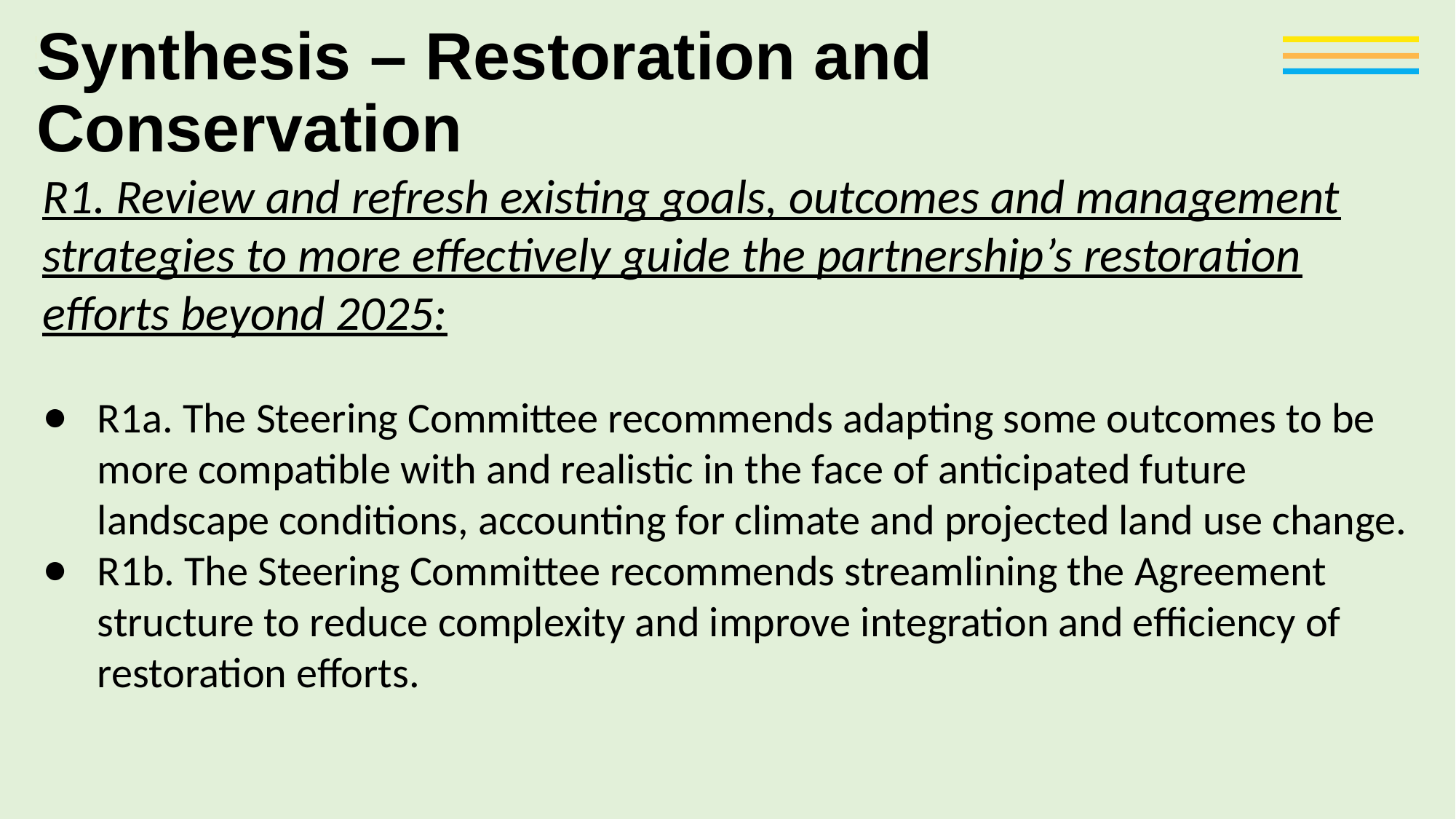

# Synthesis – Restoration and Conservation
R1. Review and refresh existing goals, outcomes and management strategies to more effectively guide the partnership’s restoration efforts beyond 2025:

R1a. The Steering Committee recommends adapting some outcomes to be more compatible with and realistic in the face of anticipated future landscape conditions, accounting for climate and projected land use change.
R1b. The Steering Committee recommends streamlining the Agreement structure to reduce complexity and improve integration and efficiency of restoration efforts.